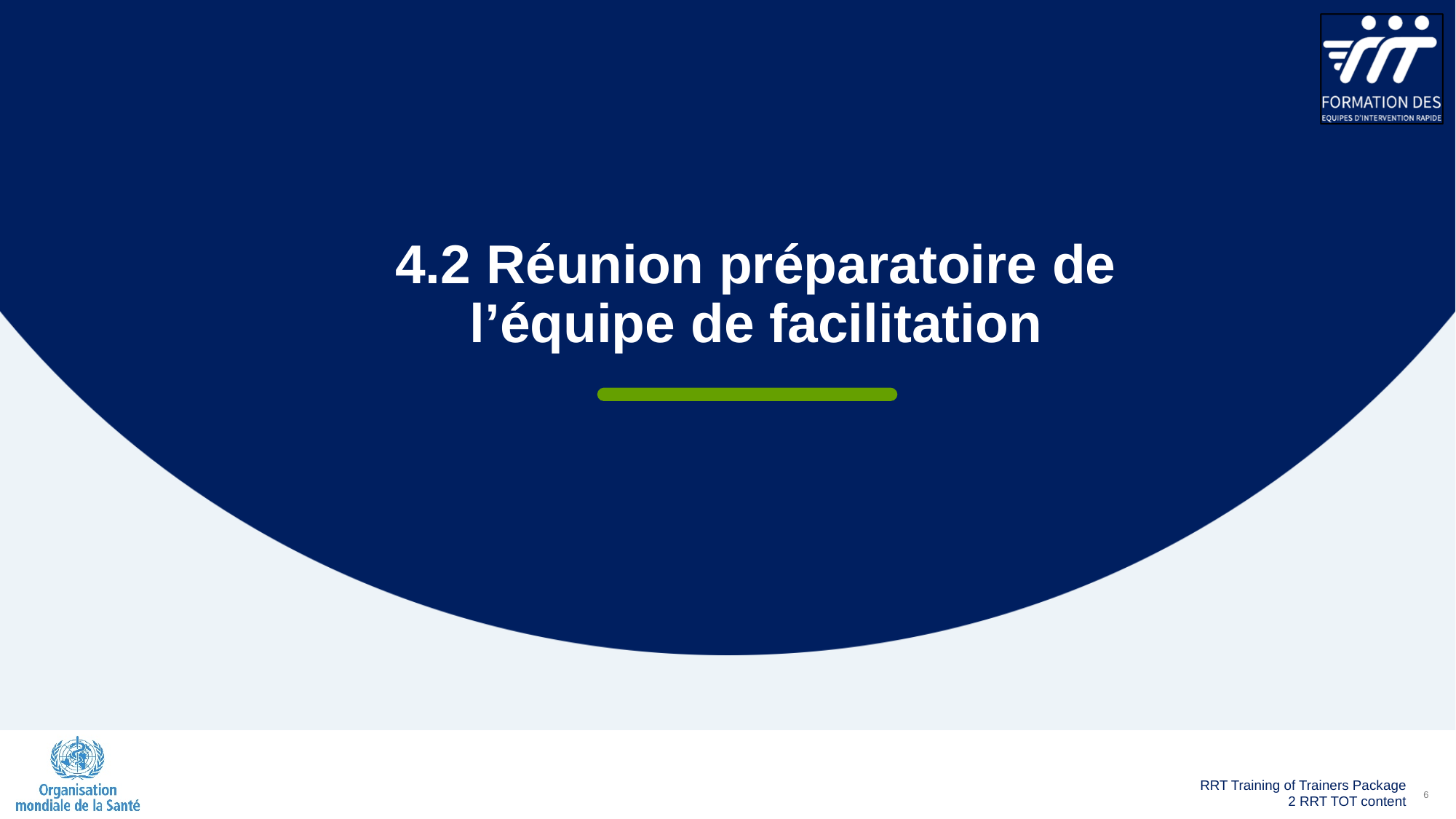

4.2 Réunion préparatoire de l’équipe de facilitation